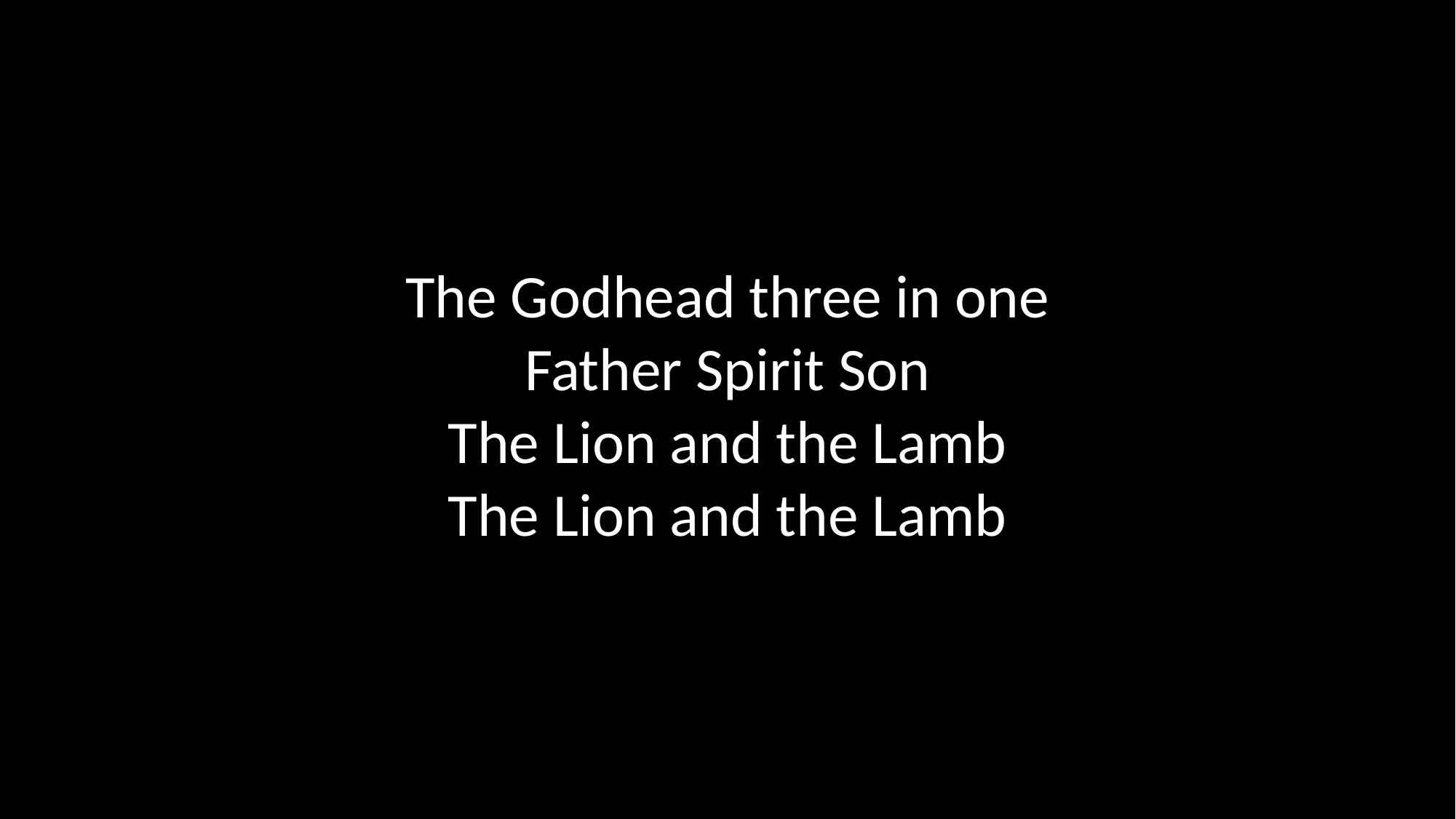

The Godhead three in one
Father Spirit Son
The Lion and the Lamb
The Lion and the Lamb